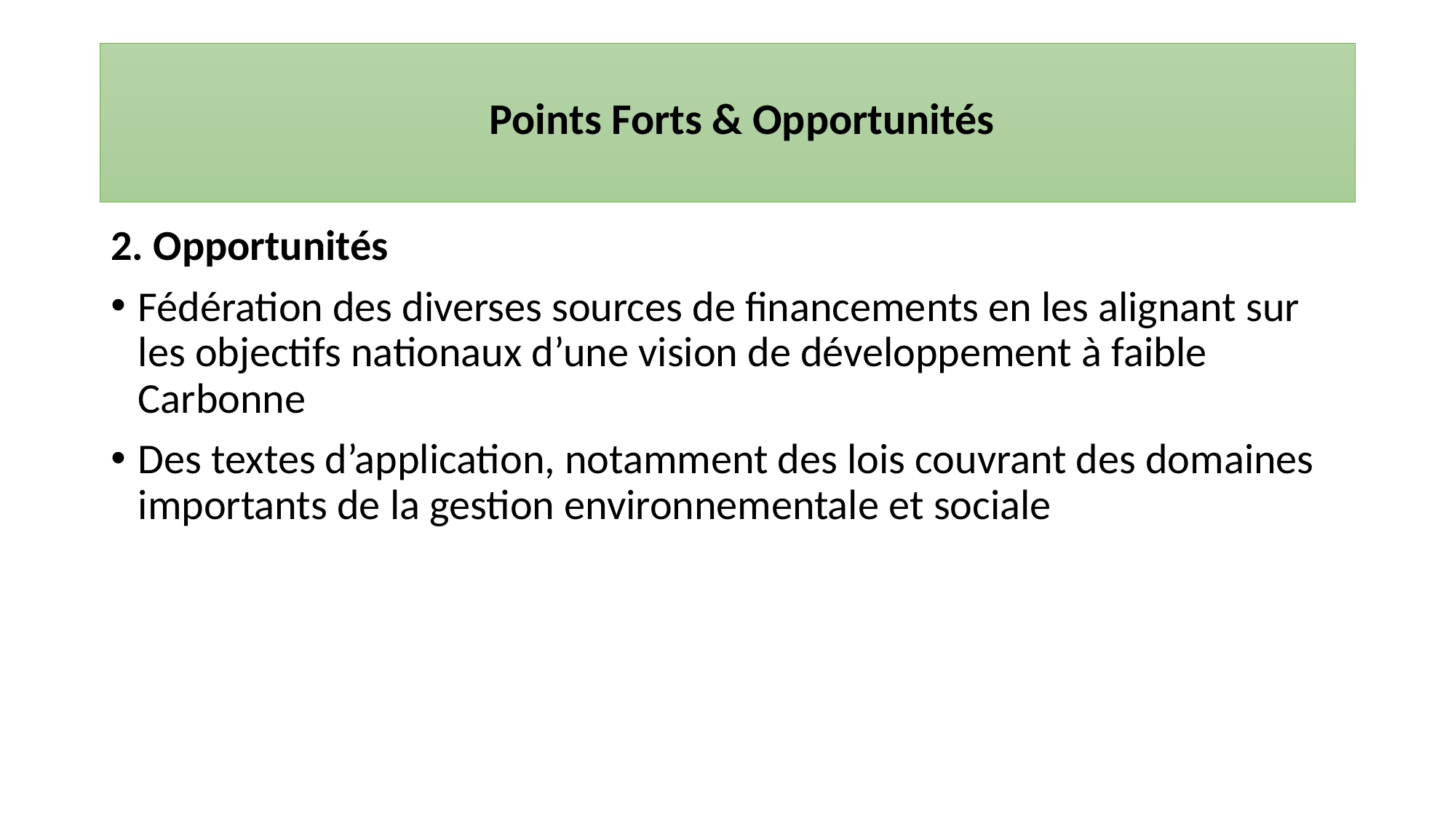

# Points Forts & Opportunités
2. Opportunités
Fédération des diverses sources de financements en les alignant sur les objectifs nationaux d’une vision de développement à faible Carbonne
Des textes d’application, notamment des lois couvrant des domaines importants de la gestion environnementale et sociale